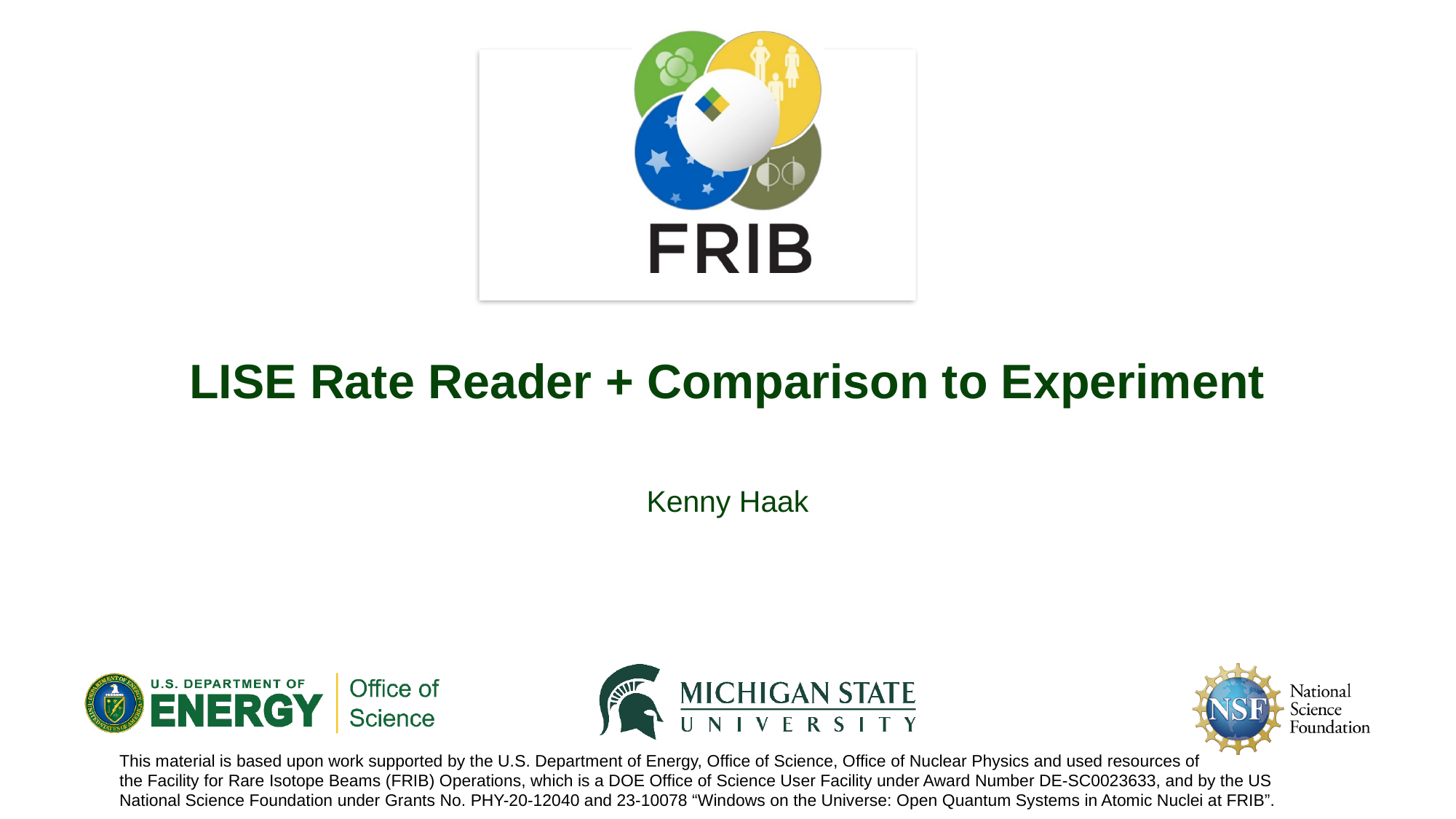

# LISE Rate Reader + Comparison to Experiment
Kenny Haak